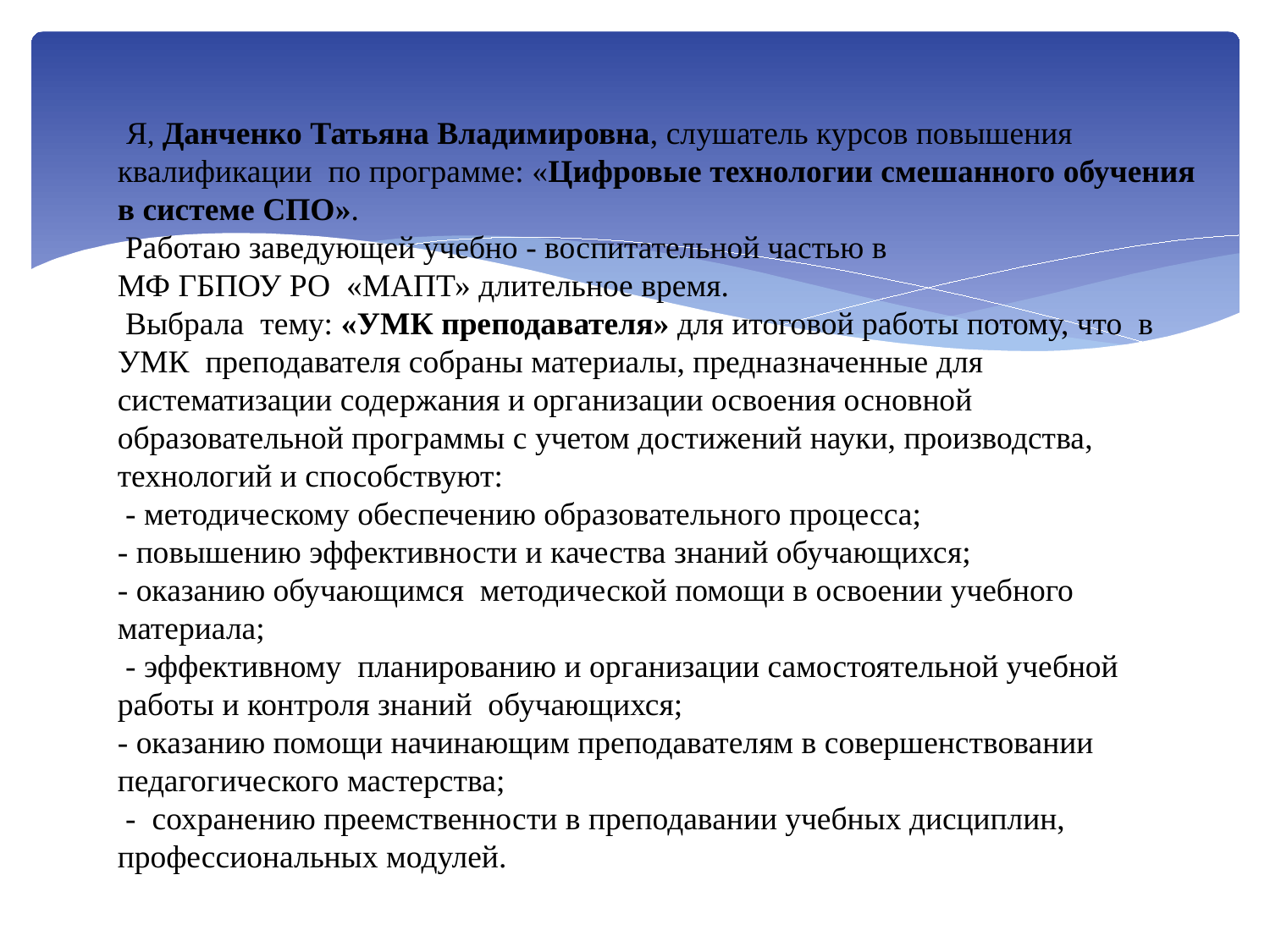

Я, Данченко Татьяна Владимировна, слушатель курсов повышения квалификации  по программе: «Цифровые технологии смешанного обучения в системе СПО».
 Работаю заведующей учебно - воспитательной частью в
МФ ГБПОУ РО  «МАПТ» длительное время.
 Выбрала  тему: «УМК преподавателя» для итоговой работы потому, что  в  УМК  преподавателя собраны материалы, предназначенные для систематизации содержания и организации освоения основной образовательной программы с учетом достижений науки, производства,  технологий и способствуют:
 - методическому обеспечению образовательного процесса;
- повышению эффективности и качества знаний обучающихся;
- оказанию обучающимся  методической помощи в освоении учебного материала;
 - эффективному  планированию и организации самостоятельной учебной работы и контроля знаний  обучающихся;
- оказанию помощи начинающим преподавателям в совершенствовании педагогического мастерства;
 -  сохранению преемственности в преподавании учебных дисциплин, профессиональных модулей.